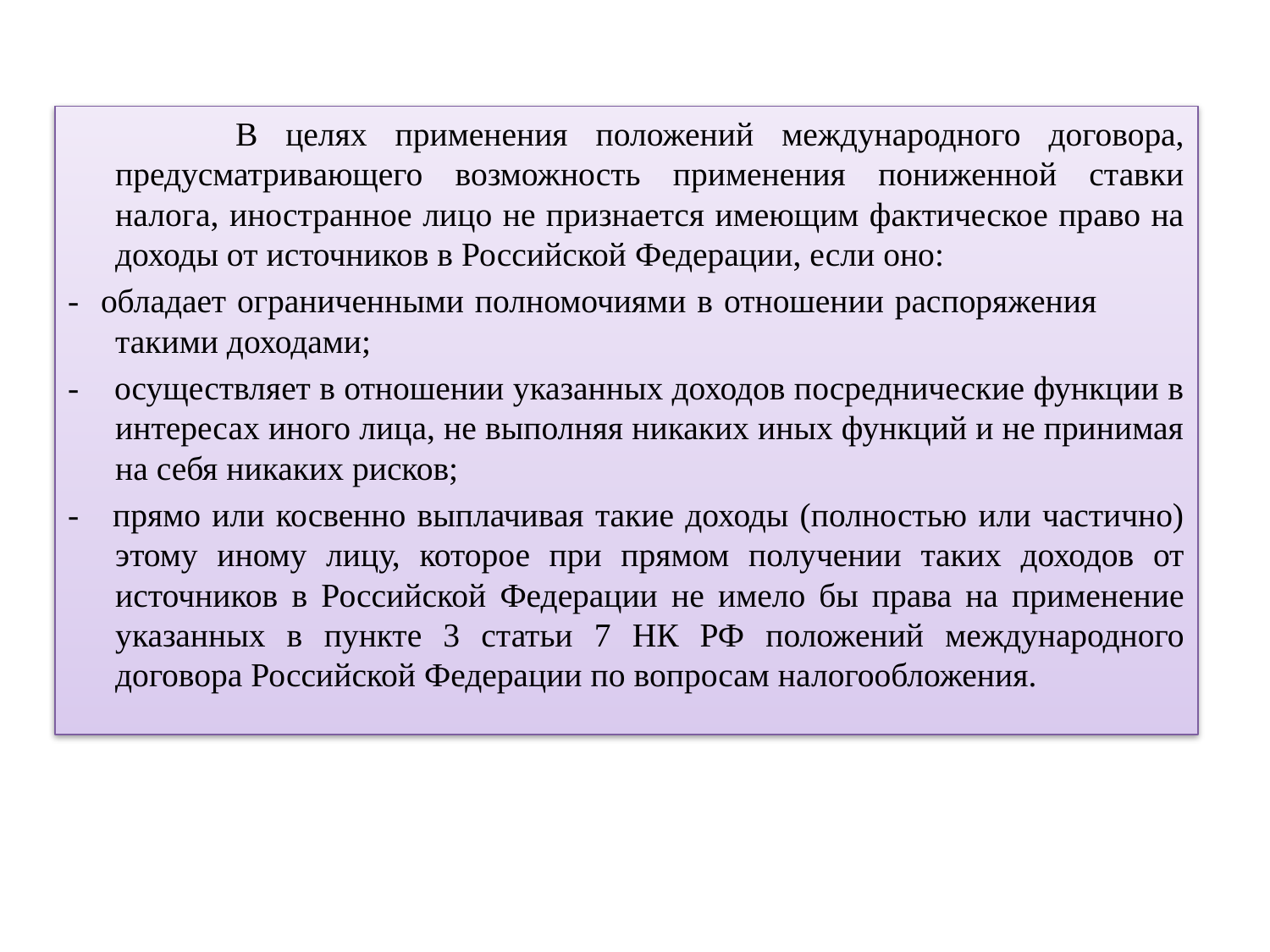

В целях применения положений международного договора, предусматривающего возможность применения пониженной ставки налога, иностранное лицо не признается имеющим фактическое право на доходы от источников в Российской Федерации, если оно:
-  обладает ограниченными полномочиями в отношении распоряжения
такими доходами;
-    осуществляет в отношении указанных доходов посреднические функции в интересах иного лица, не выполняя никаких иных функций и не принимая на себя никаких рисков;
-   прямо или косвенно выплачивая такие доходы (полностью или частично) этому иному лицу, которое при прямом получении таких доходов от источников в Российской Федерации не имело бы права на применение указанных в пункте 3 статьи 7 НК РФ положений международного договора Российской Федерации по вопросам налогообложения.